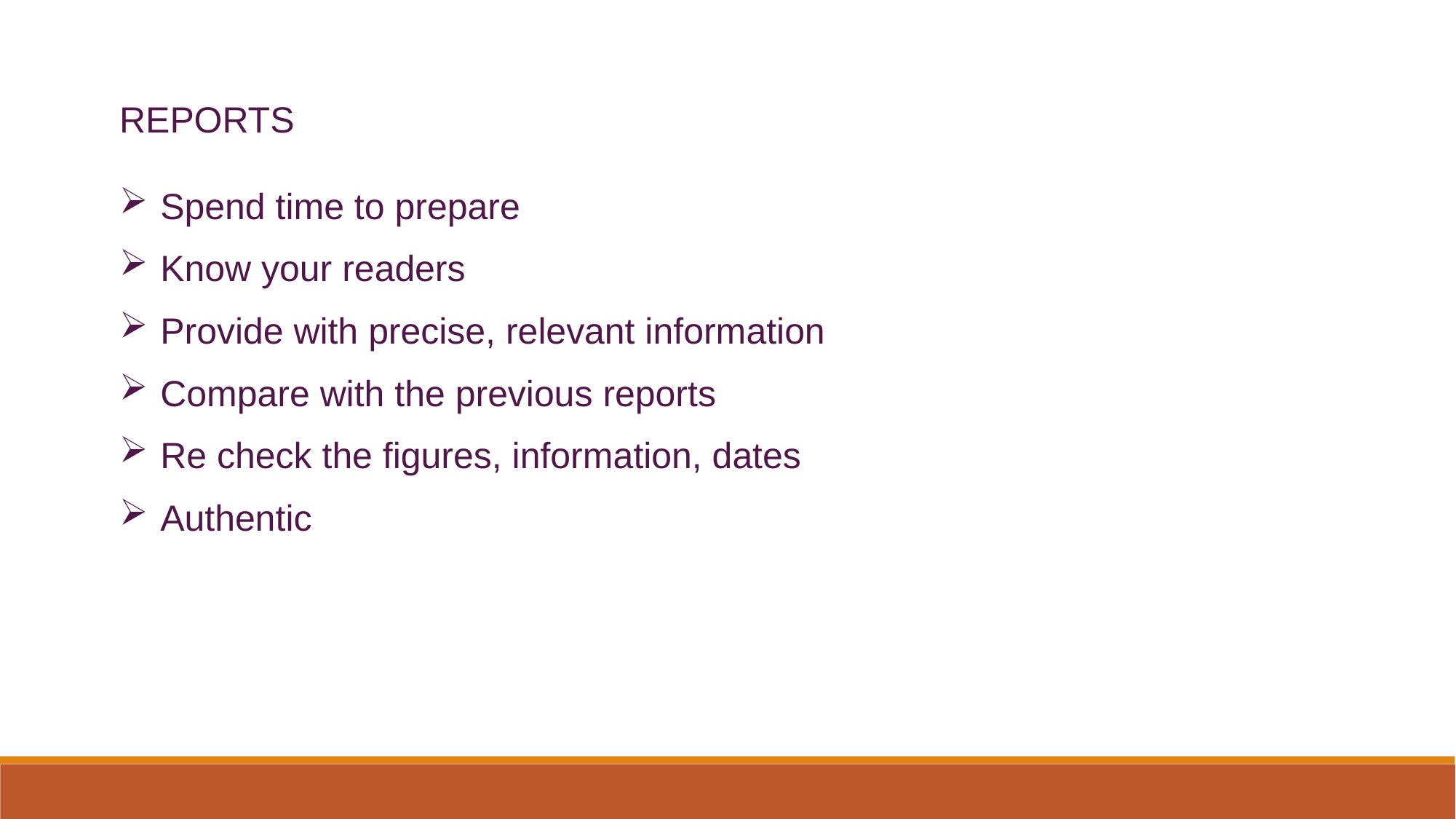

REPORTS
Spend time to prepare
Know your readers
Provide with precise, relevant information
Compare with the previous reports
Re check the figures, information, dates
Authentic